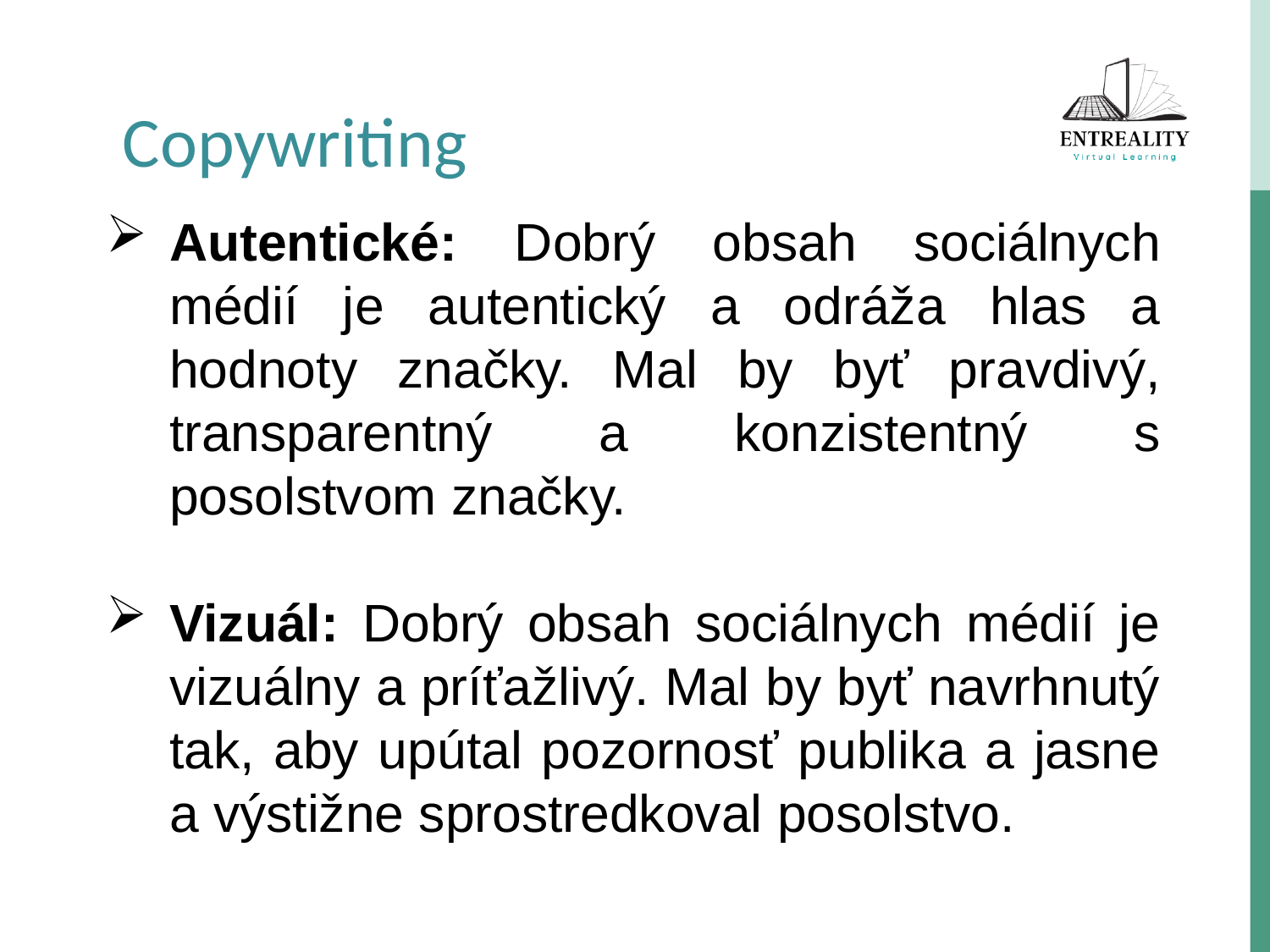

Copywriting
Autentické: Dobrý obsah sociálnych médií je autentický a odráža hlas a hodnoty značky. Mal by byť pravdivý, transparentný a konzistentný s posolstvom značky.

Vizuál: Dobrý obsah sociálnych médií je vizuálny a príťažlivý. Mal by byť navrhnutý tak, aby upútal pozornosť publika a jasne a výstižne sprostredkoval posolstvo.